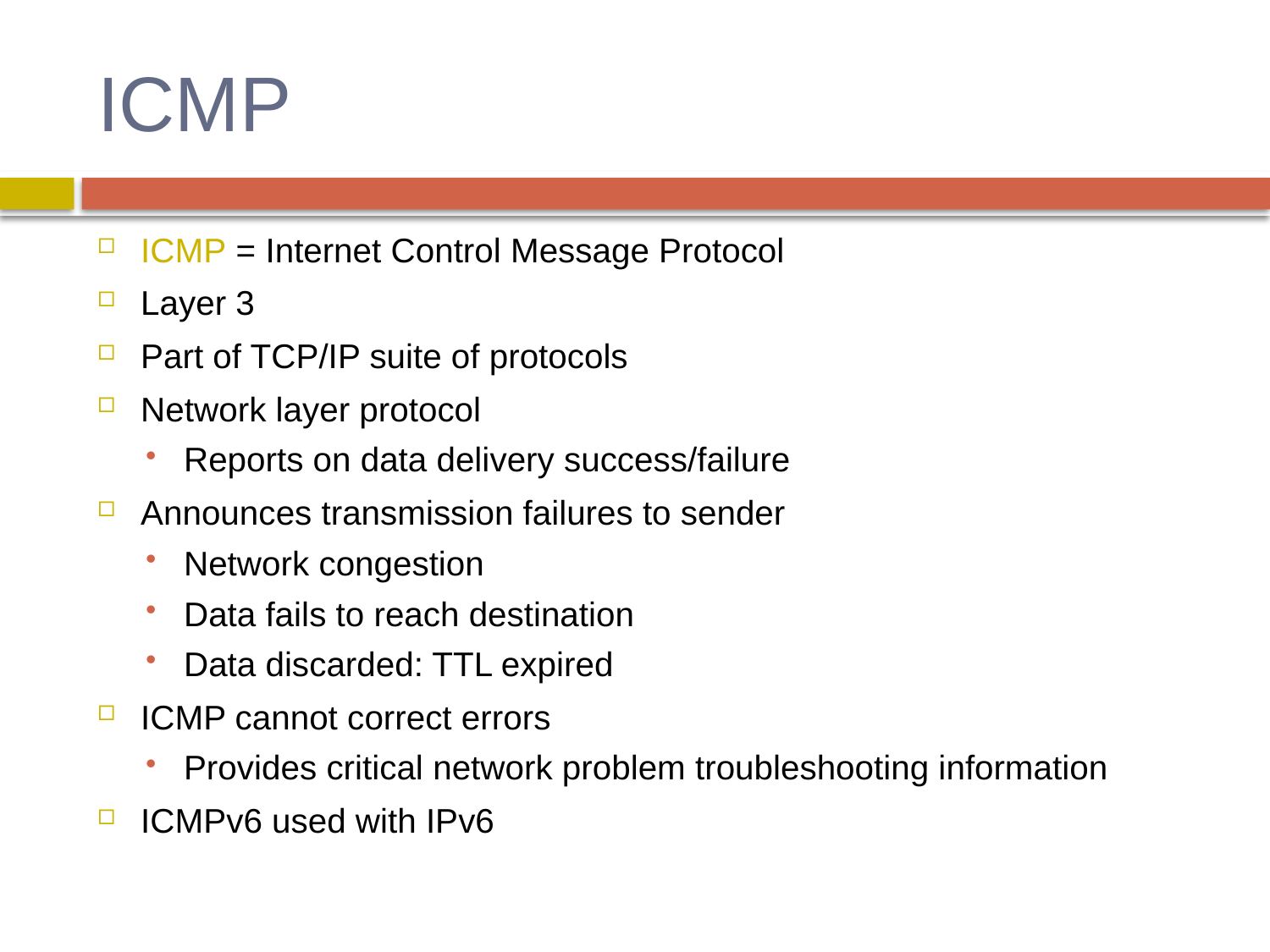

# ICMP
ICMP = Internet Control Message Protocol
Layer 3
Part of TCP/IP suite of protocols
Network layer protocol
Reports on data delivery success/failure
Announces transmission failures to sender
Network congestion
Data fails to reach destination
Data discarded: TTL expired
ICMP cannot correct errors
Provides critical network problem troubleshooting information
ICMPv6 used with IPv6